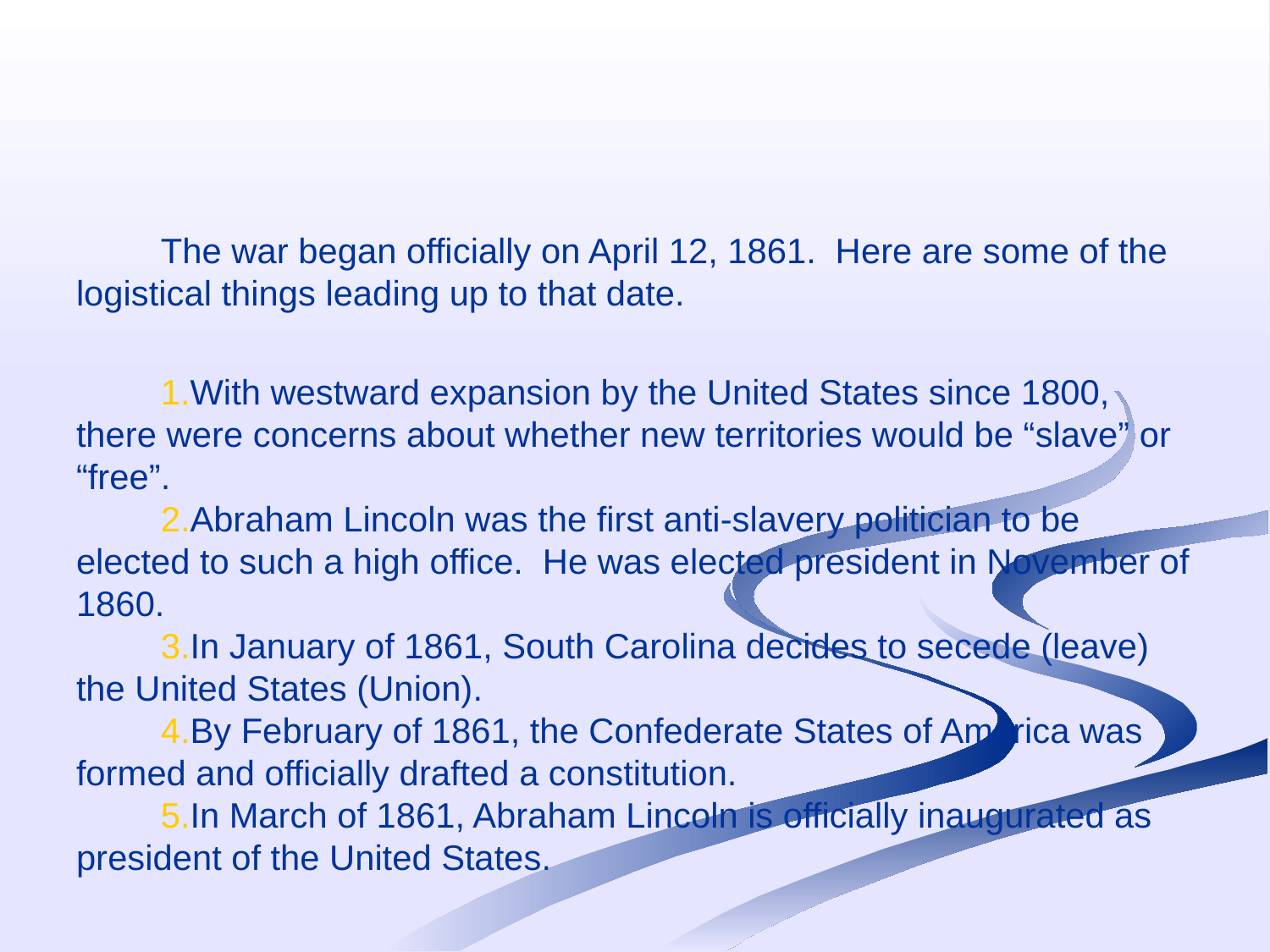

The war began officially on April 12, 1861.  Here are some of the logistical things leading up to that date.

With westward expansion by the United States since 1800, there were concerns about whether new territories would be “slave” or “free”.
Abraham Lincoln was the first anti-slavery politician to be elected to such a high office.  He was elected president in November of 1860.
In January of 1861, South Carolina decides to secede (leave) the United States (Union).
By February of 1861, the Confederate States of America was formed and officially drafted a constitution.
In March of 1861, Abraham Lincoln is officially inaugurated as president of the United States.